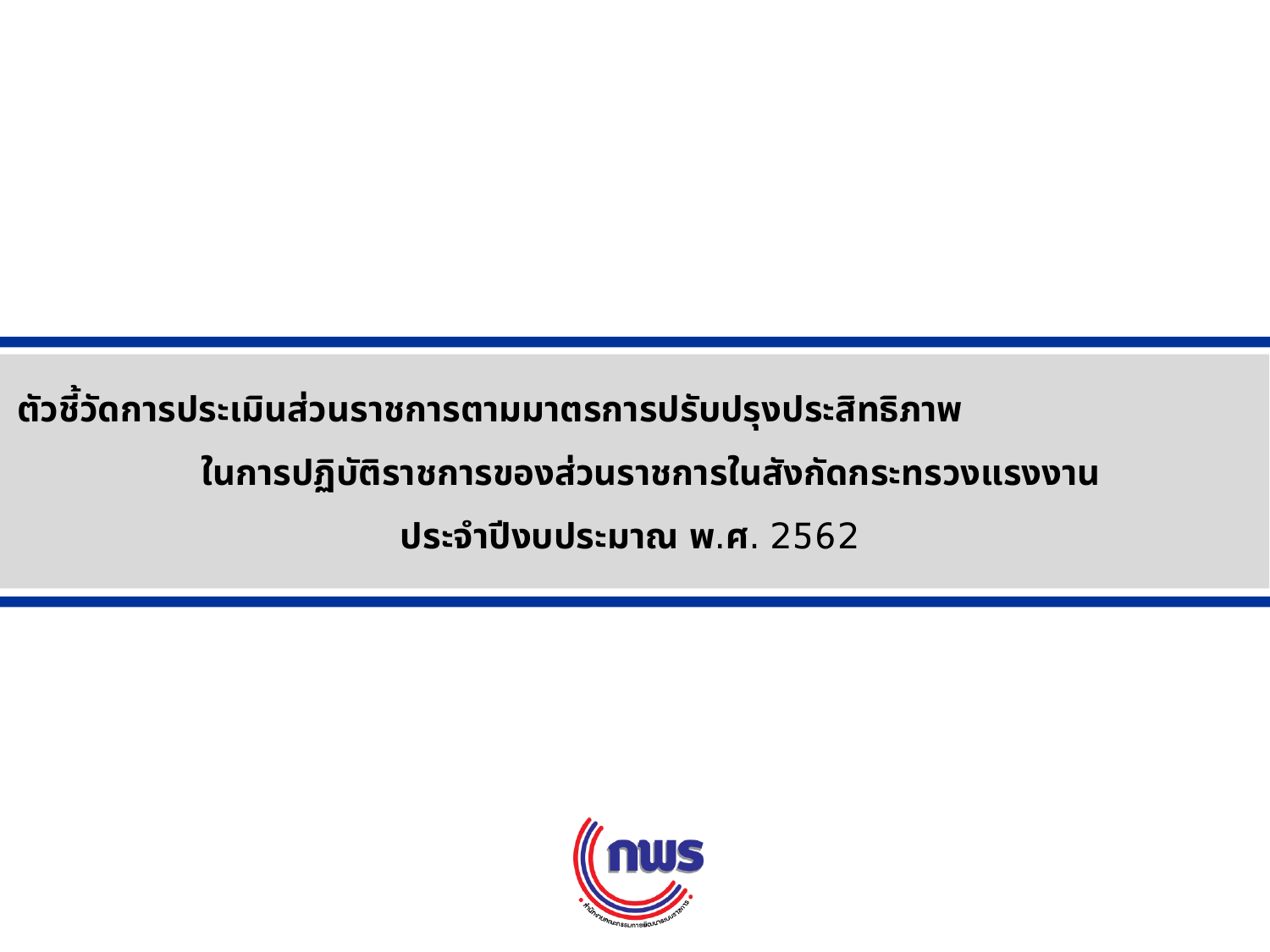

ตัวชี้วัดการประเมินส่วนราชการตามมาตรการปรับปรุงประสิทธิภาพ                                ในการปฏิบัติราชการของส่วนราชการในสังกัดกระทรวงแรงงาน
ประจำปีงบประมาณ พ.ศ. 2562